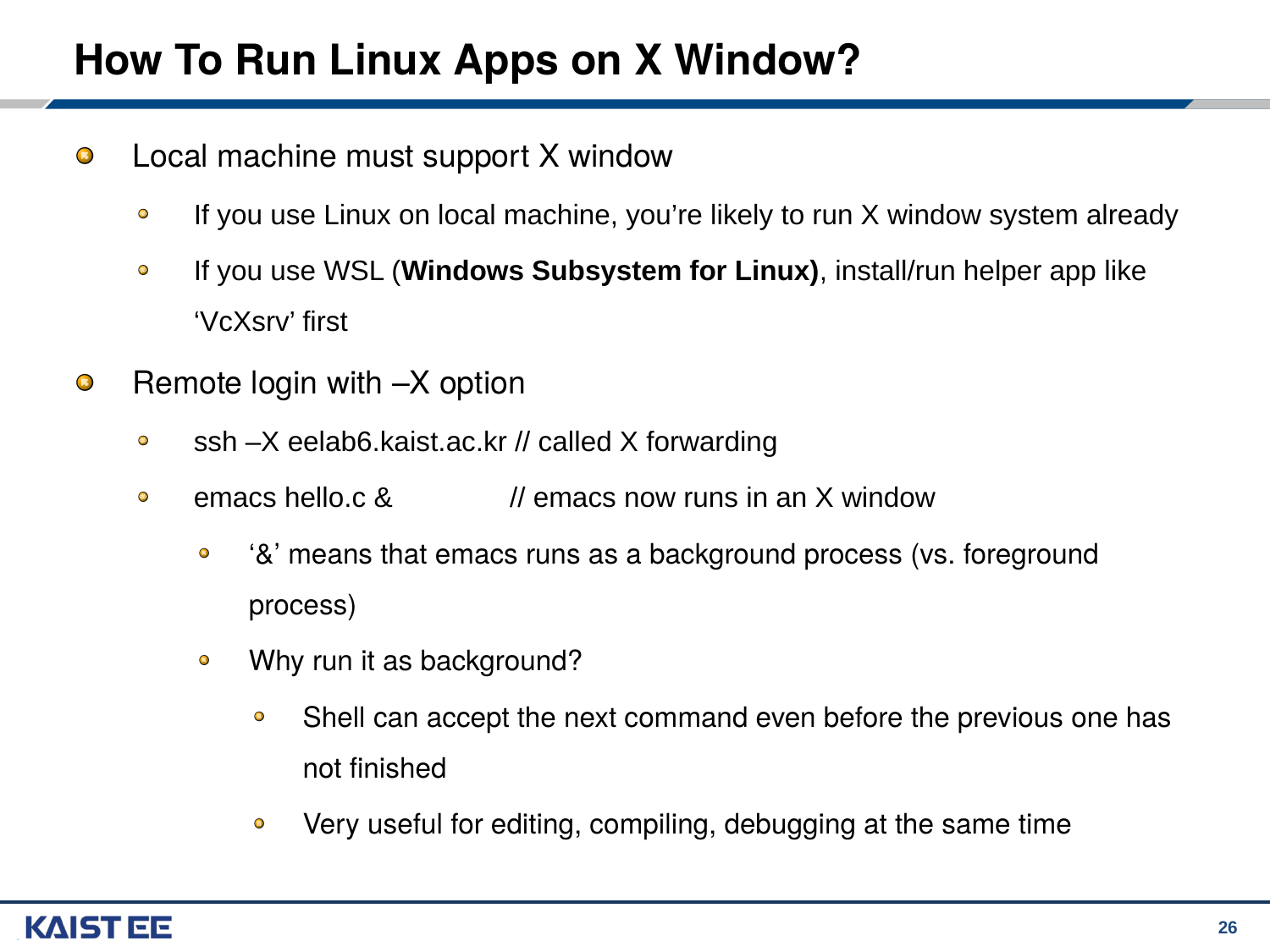

# How To Run Linux Apps on X Window?
Local machine must support X window
If you use Linux on local machine, you’re likely to run X window system already
If you use WSL (Windows Subsystem for Linux), install/run helper app like ‘VcXsrv’ first
Remote login with –X option
ssh –X eelab6.kaist.ac.kr // called X forwarding
emacs hello.c &               // emacs now runs in an X window
‘&’ means that emacs runs as a background process (vs. foreground process)
Why run it as background?
Shell can accept the next command even before the previous one has not finished
Very useful for editing, compiling, debugging at the same time